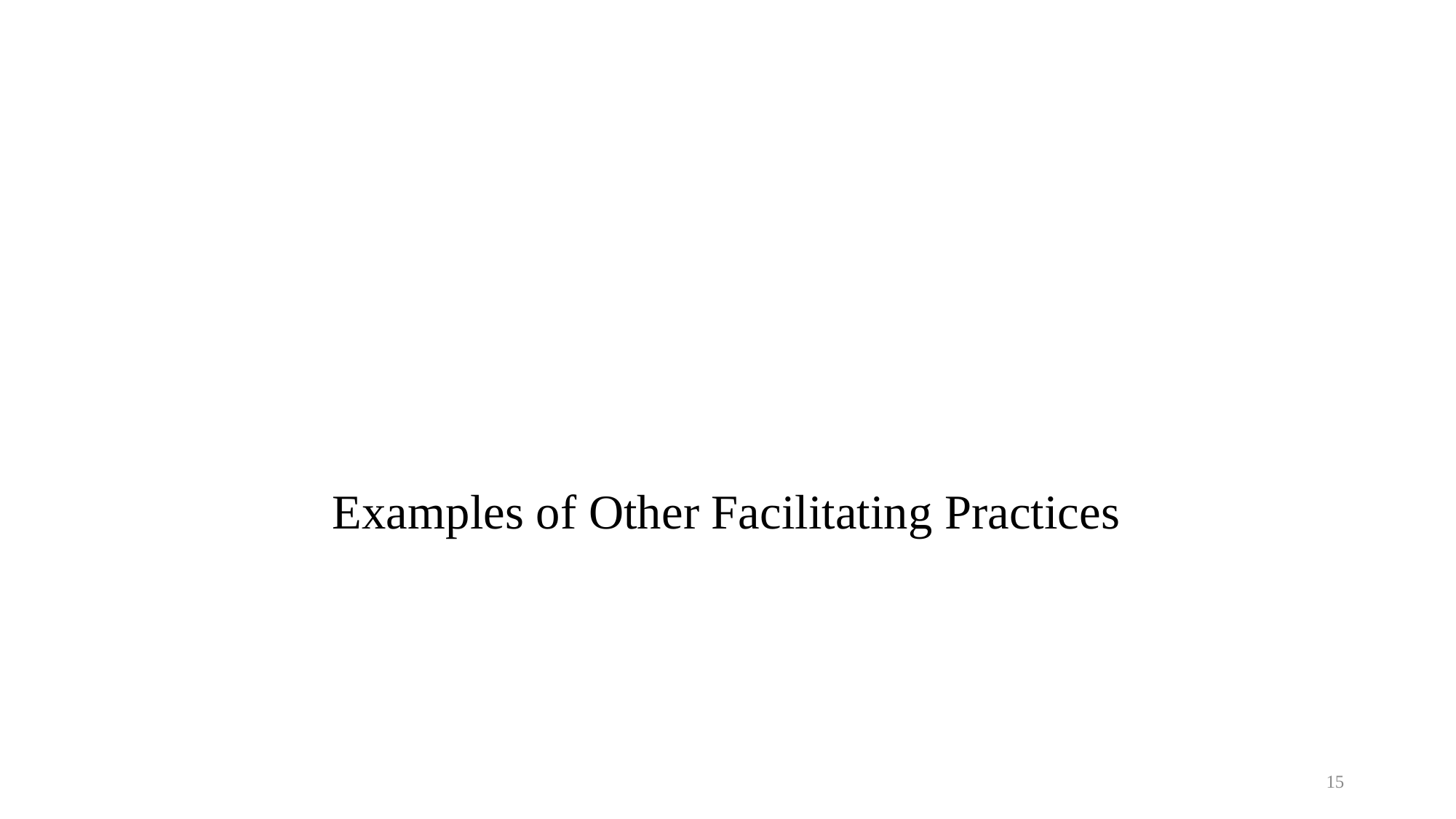

# Examples of Other Facilitating Practices

15